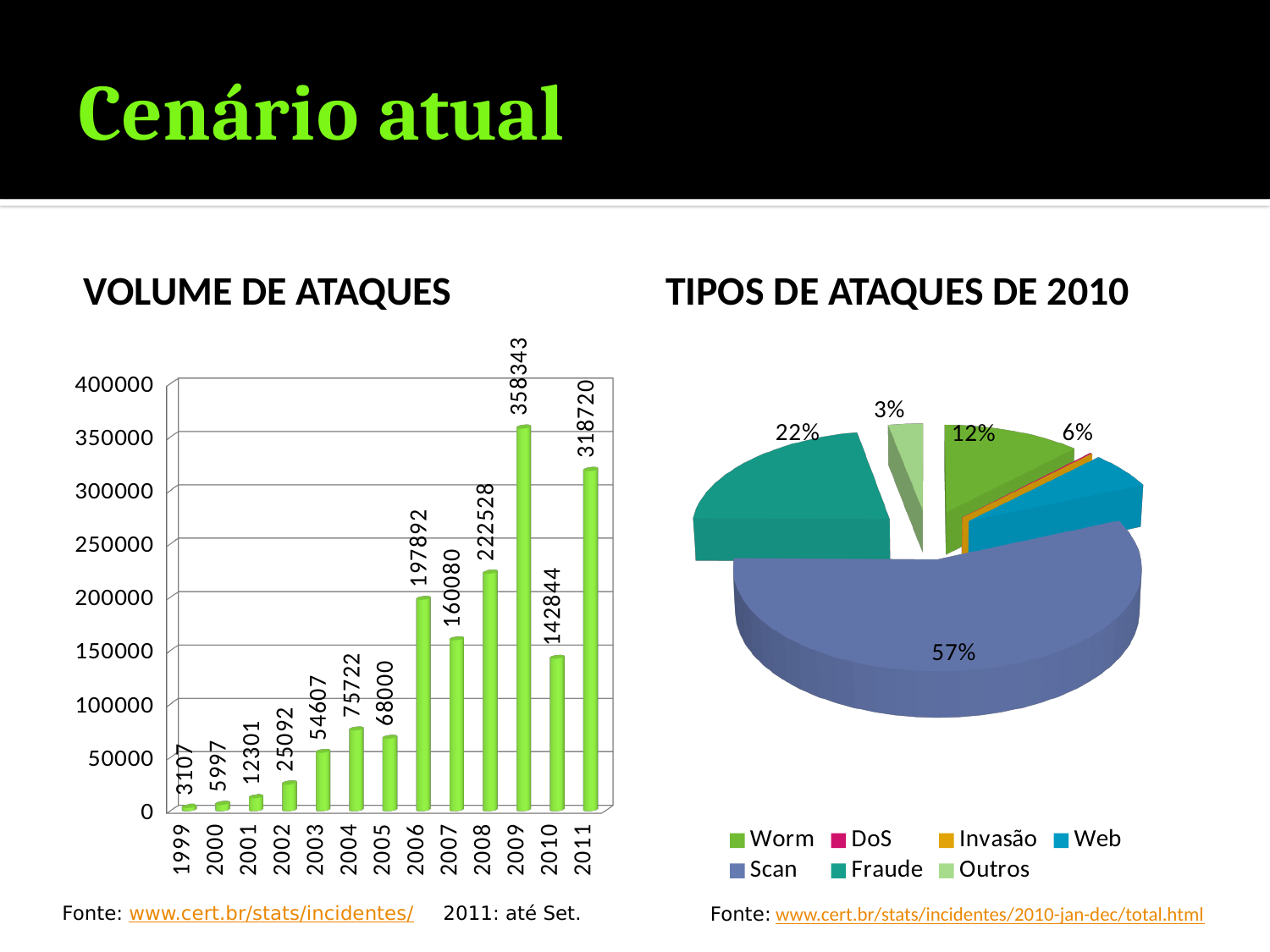

# Cenário atual
Volume de ataques
Tipos de ataques de 2010

[unsupported chart]

[unsupported chart]

Fonte: www.cert.br/stats/incidentes/ 	2011: até Set.
Fonte: www.cert.br/stats/incidentes/2010-jan-dec/total.html